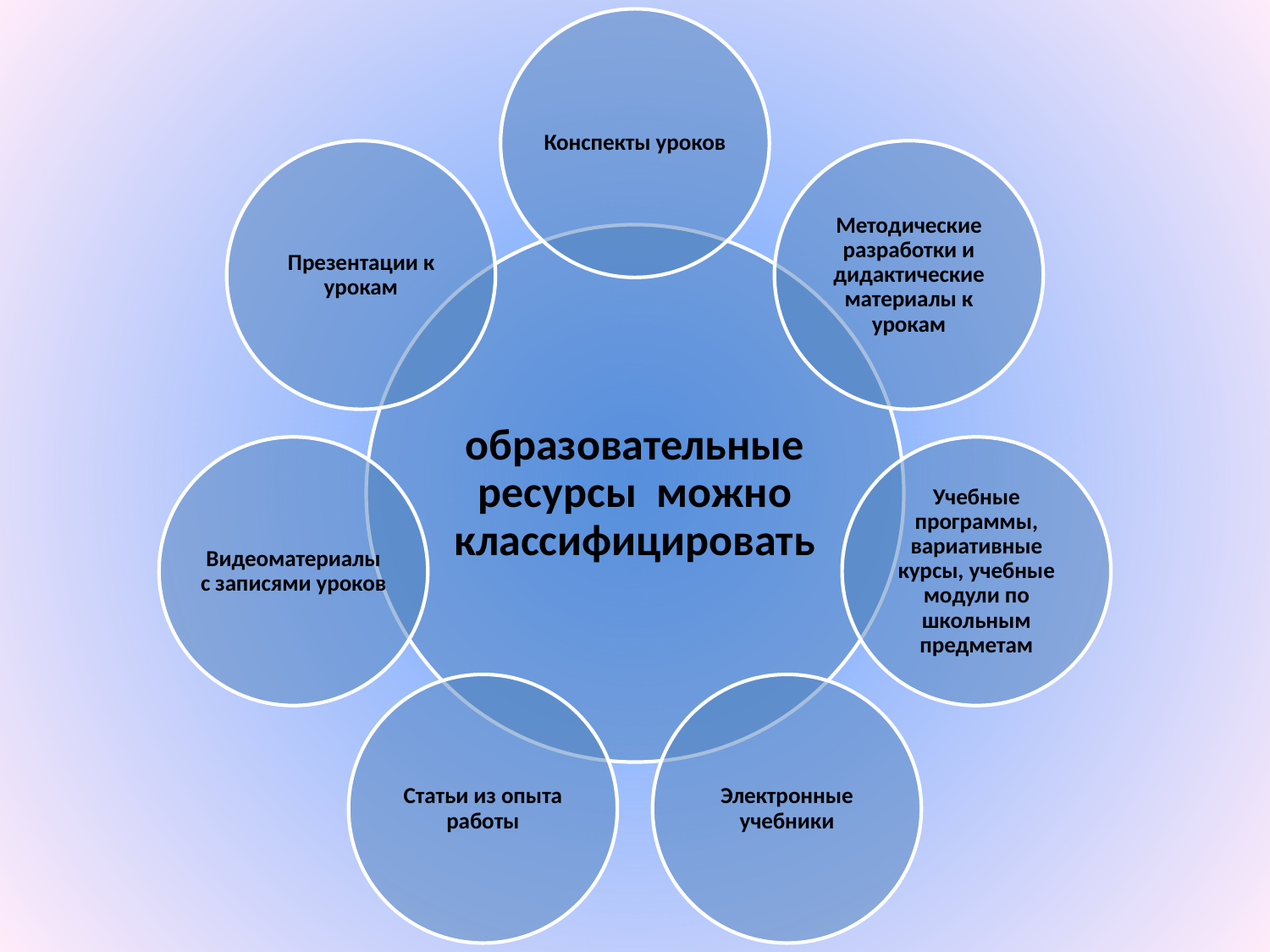

образовательные ресурсы  можно классифицировать
Конспекты уроков
Методические разработки и дидактические материалы к урокам
Учебные программы, вариативные курсы, учебные модули по школьным предметам
Электронные учебники
Статьи из опыта работы
Видеоматериалы с записями уроков
Презентации к урокам